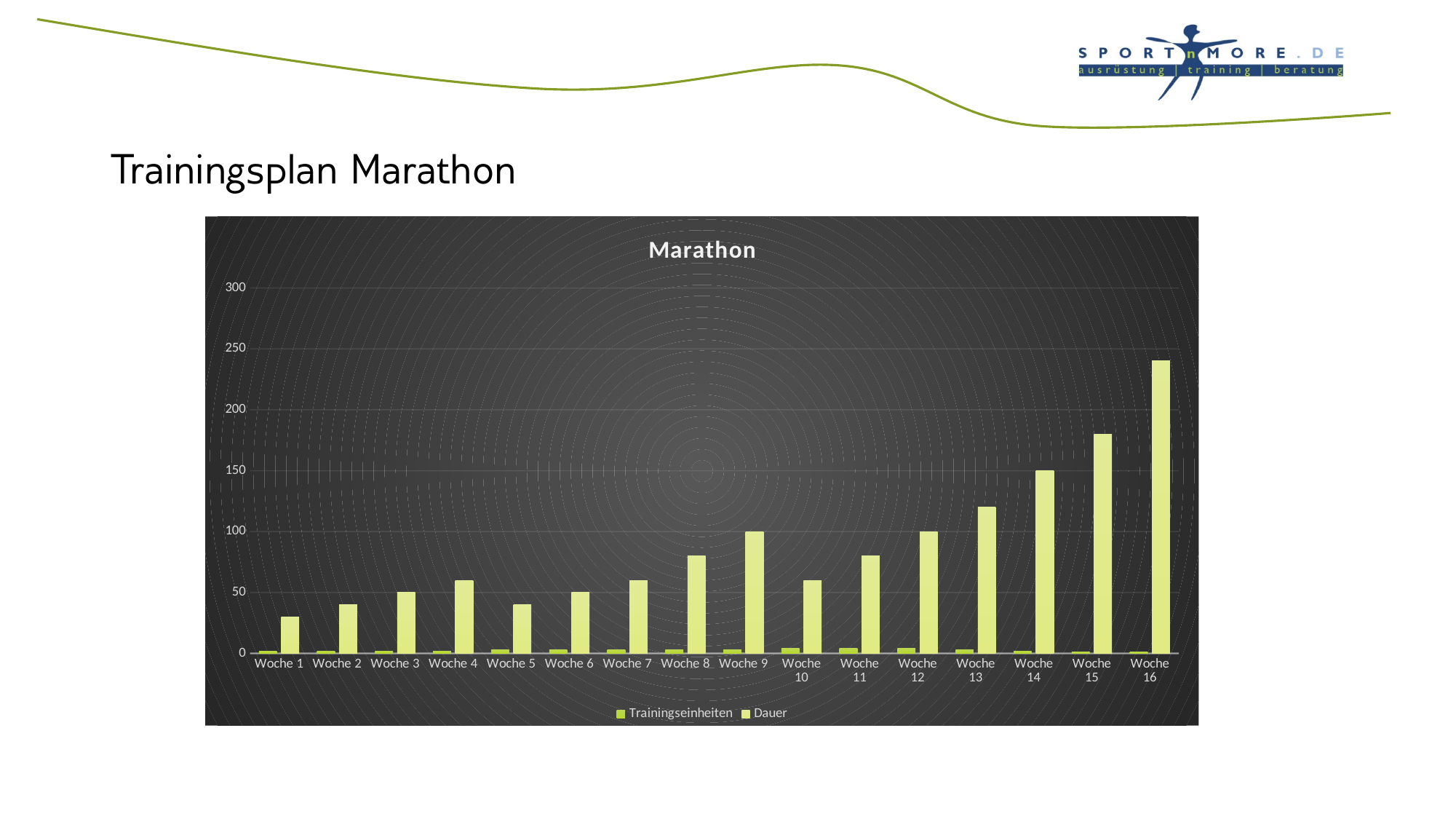

# Trainingsplan Marathon

### Chart: Marathon

| Category | Trainingseinheiten | Dauer |
|---|---|---|
| Woche 1 | 2.0 | 30.0 |
| Woche 2 | 2.0 | 40.0 |
| Woche 3 | 2.0 | 50.0 |
| Woche 4 | 2.0 | 60.0 |
| Woche 5 | 3.0 | 40.0 |
| Woche 6 | 3.0 | 50.0 |
| Woche 7 | 3.0 | 60.0 |
| Woche 8 | 3.0 | 80.0 |
| Woche 9 | 3.0 | 100.0 |
| Woche 10 | 4.0 | 60.0 |
| Woche 11 | 4.0 | 80.0 |
| Woche 12 | 4.0 | 100.0 |
| Woche 13 | 3.0 | 120.0 |
| Woche 14 | 2.0 | 150.0 |
| Woche 15 | 1.0 | 180.0 |
| Woche 16 | 1.0 | 240.0 |